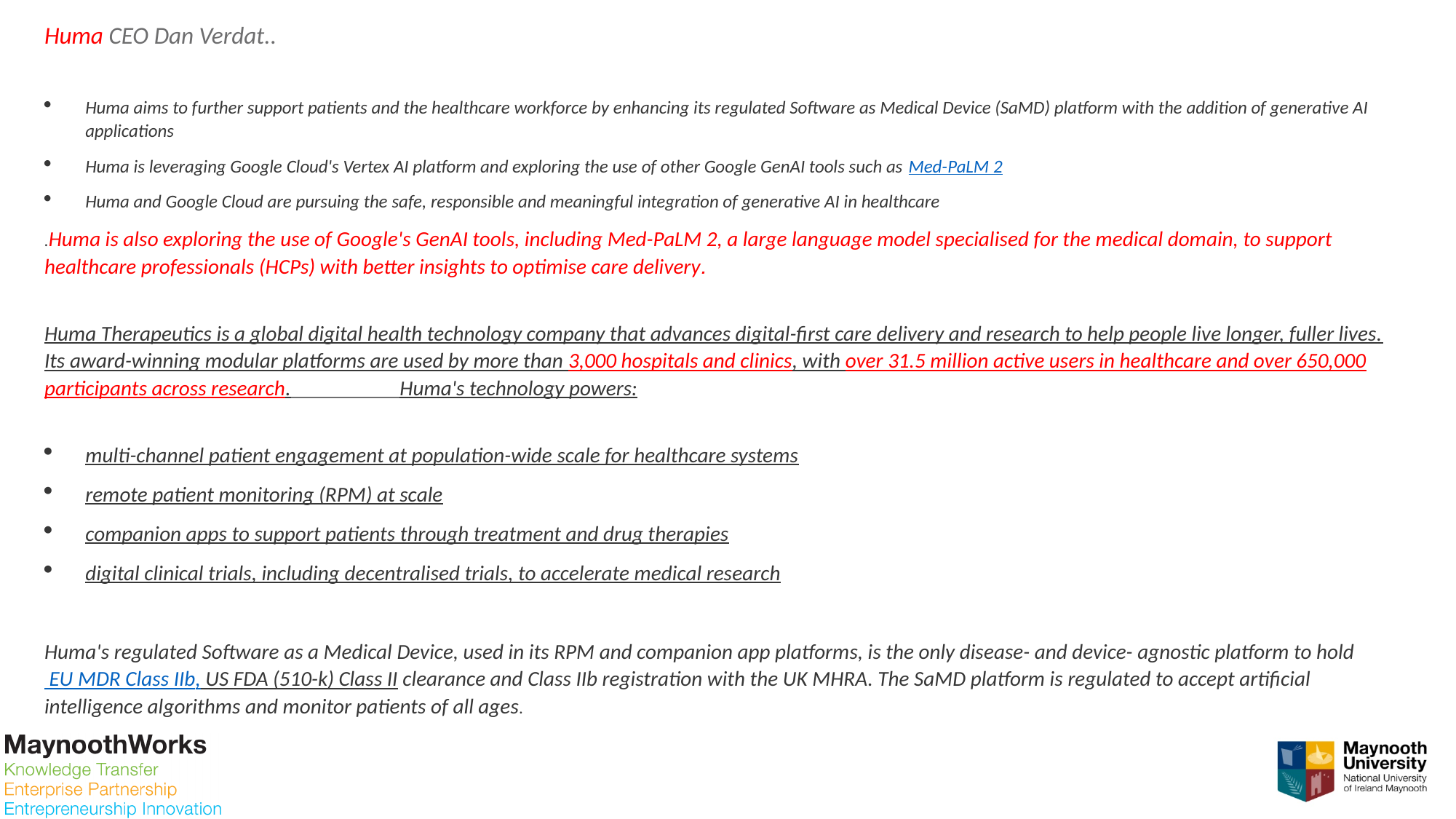

Huma CEO Dan Verdat..

Huma aims to further support patients and the healthcare workforce by enhancing its regulated Software as Medical Device (SaMD) platform with the addition of generative AI applications
Huma is leveraging Google Cloud's Vertex AI platform and exploring the use of other Google GenAI tools such as Med-PaLM 2
Huma and Google Cloud are pursuing the safe, responsible and meaningful integration of generative AI in healthcare
.Huma is also exploring the use of Google's GenAI tools, including Med-PaLM 2, a large language model specialised for the medical domain, to support healthcare professionals (HCPs) with better insights to optimise care delivery.
Huma Therapeutics is a global digital health technology company that advances digital-first care delivery and research to help people live longer, fuller lives. Its award-winning modular platforms are used by more than 3,000 hospitals and clinics, with over 31.5 million active users in healthcare and over 650,000 participants across research.                       Huma's technology powers:
multi-channel patient engagement at population-wide scale for healthcare systems
remote patient monitoring (RPM) at scale
companion apps to support patients through treatment and drug therapies
digital clinical trials, including decentralised trials, to accelerate medical research

Huma's regulated Software as a Medical Device, used in its RPM and companion app platforms, is the only disease- and device- agnostic platform to hold EU MDR Class IIb, US FDA (510-k) Class II clearance and Class IIb registration with the UK MHRA. The SaMD platform is regulated to accept artificial intelligence algorithms and monitor patients of all ages.